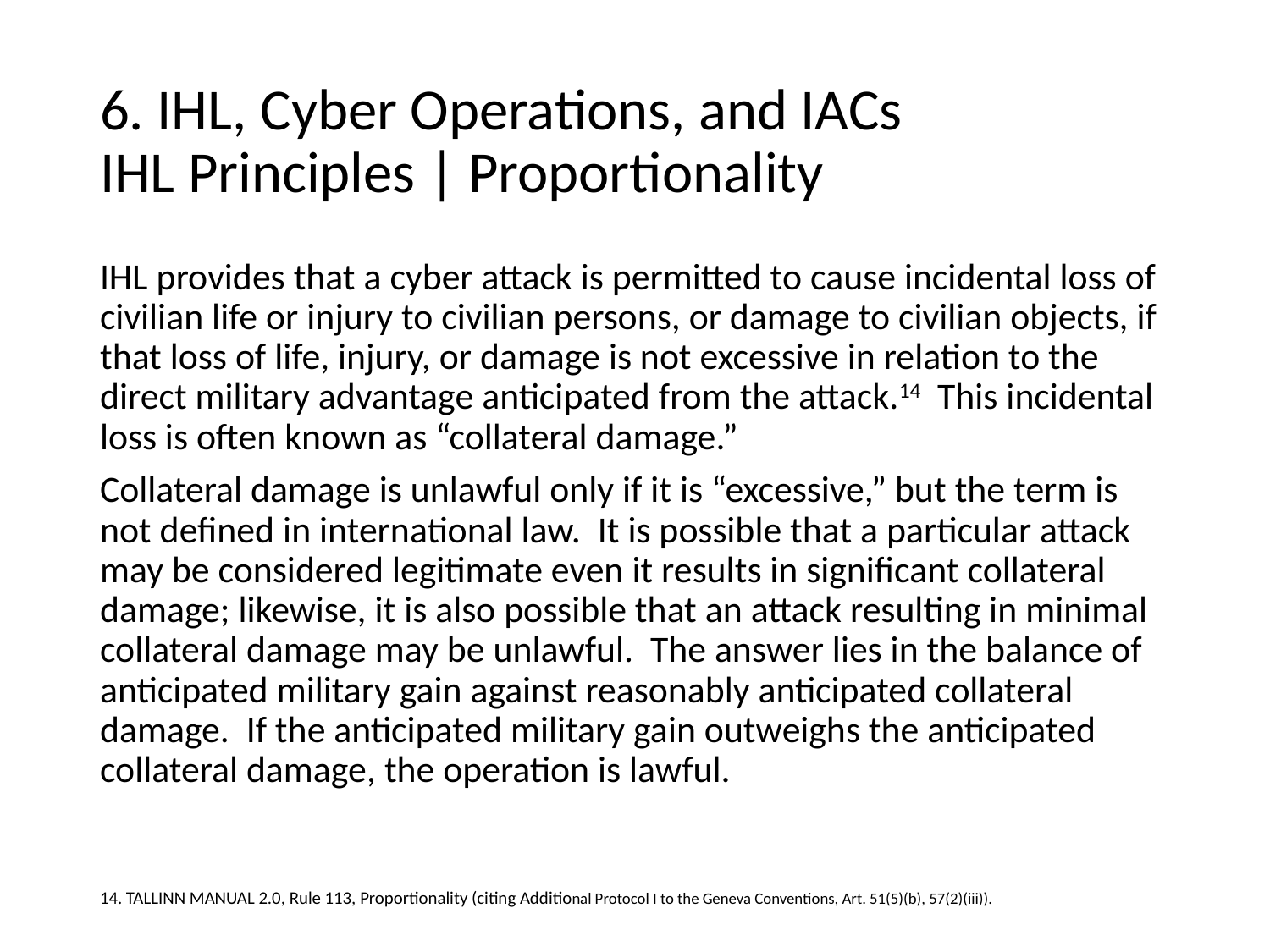

# 6. IHL, Cyber Operations, and IACs IHL Principles | Proportionality
IHL provides that a cyber attack is permitted to cause incidental loss of civilian life or injury to civilian persons, or damage to civilian objects, if that loss of life, injury, or damage is not excessive in relation to the direct military advantage anticipated from the attack.14  This incidental loss is often known as “collateral damage.”
Collateral damage is unlawful only if it is “excessive,” but the term is not defined in international law.  It is possible that a particular attack may be considered legitimate even it results in significant collateral damage; likewise, it is also possible that an attack resulting in minimal collateral damage may be unlawful.  The answer lies in the balance of anticipated military gain against reasonably anticipated collateral damage.  If the anticipated military gain outweighs the anticipated collateral damage, the operation is lawful.

14. TALLINN MANUAL 2.0, Rule 113, Proportionality (citing Additional Protocol I to the Geneva Conventions, Art. 51(5)(b), 57(2)(iii)).